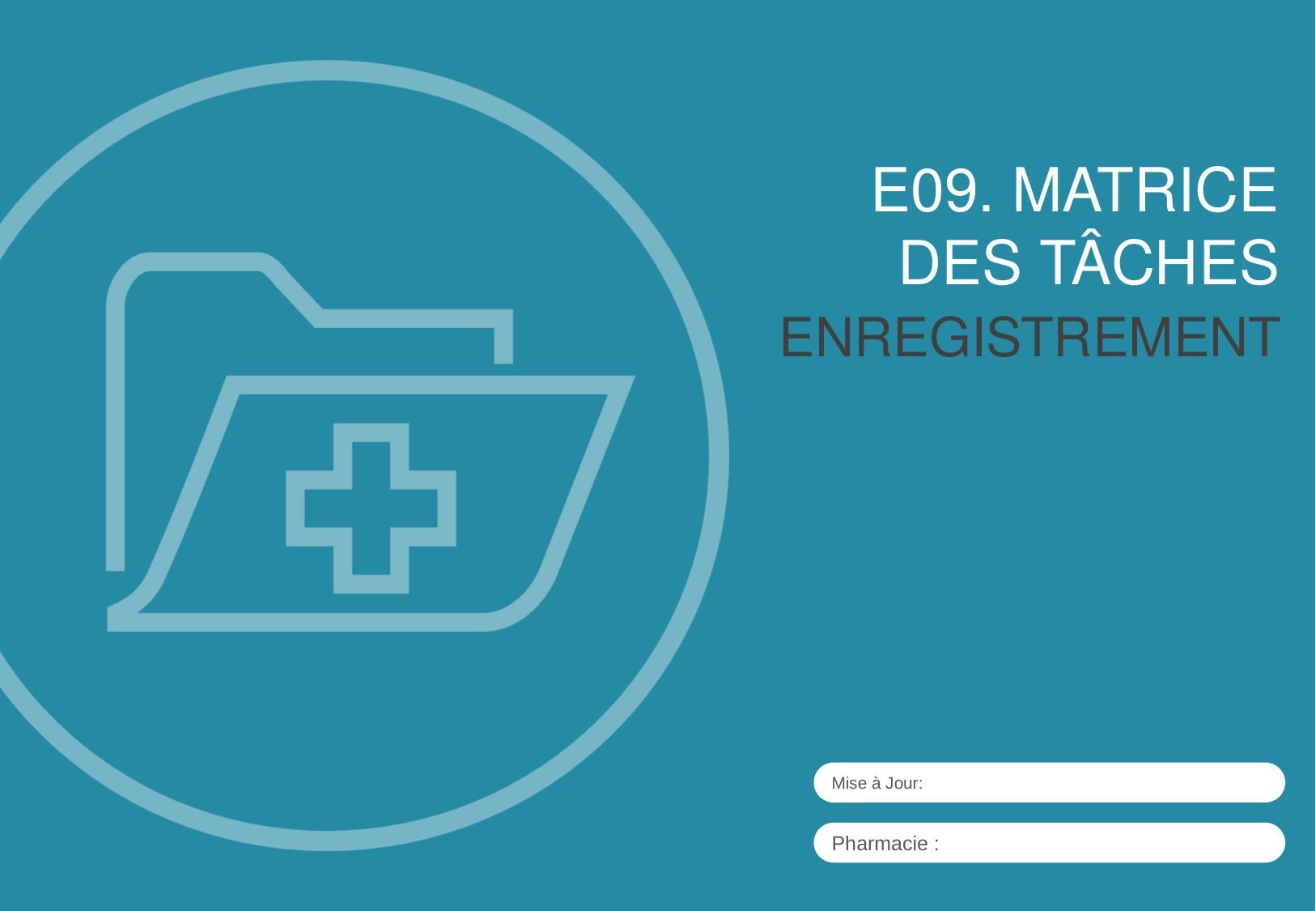

E09. Matrice des tâches
ENREGISTREMENT
Mise à Jour:
Pharmacie :